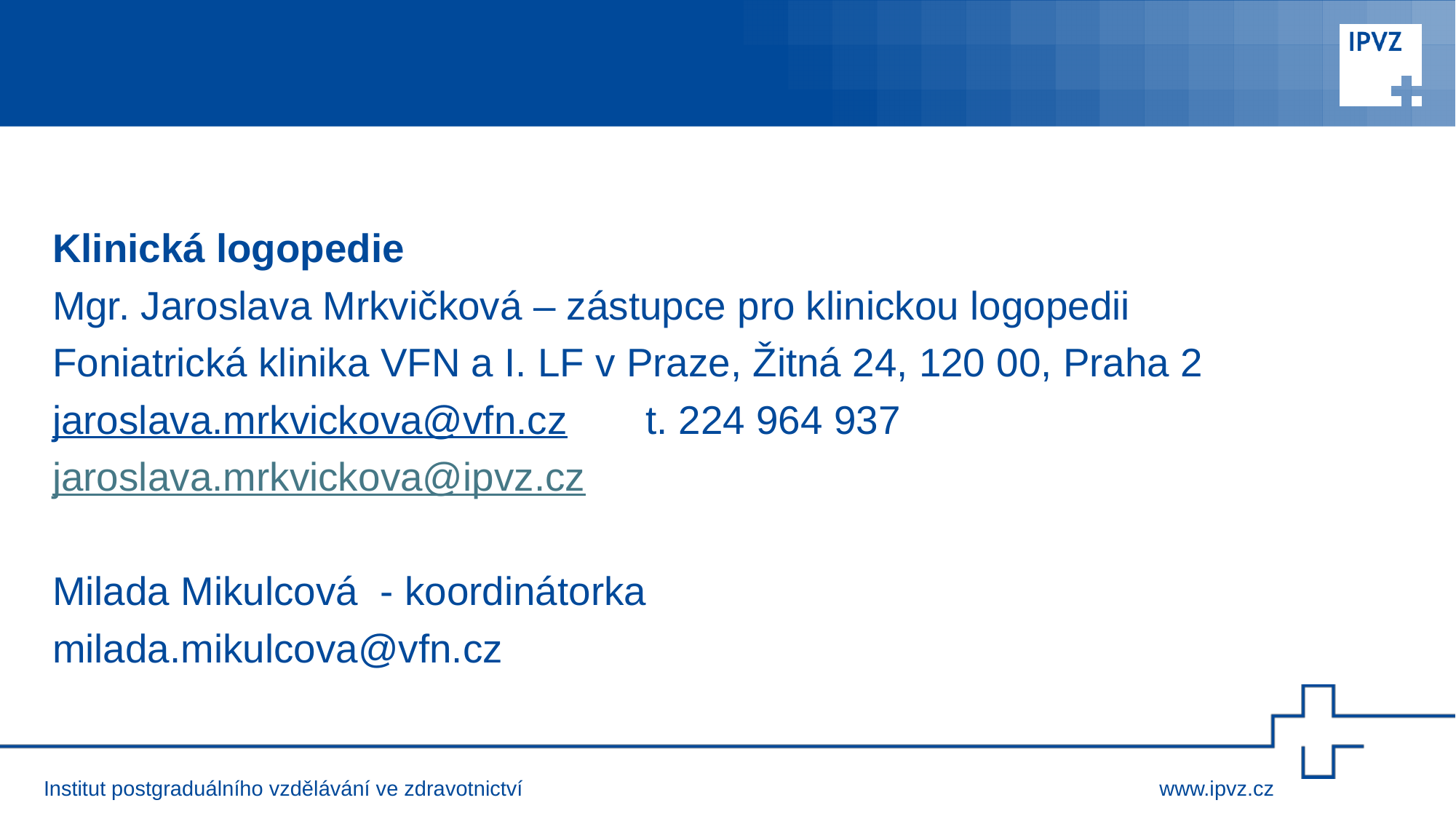

#

Klinická logopedie
Mgr. Jaroslava Mrkvičková – zástupce pro klinickou logopedii
Foniatrická klinika VFN a I. LF v Praze, Žitná 24, 120 00, Praha 2
jaroslava.mrkvickova@vfn.cz       t. 224 964 937
jaroslava.mrkvickova@ipvz.cz

Milada Mikulcová  - koordinátorka
milada.mikulcova@vfn.cz